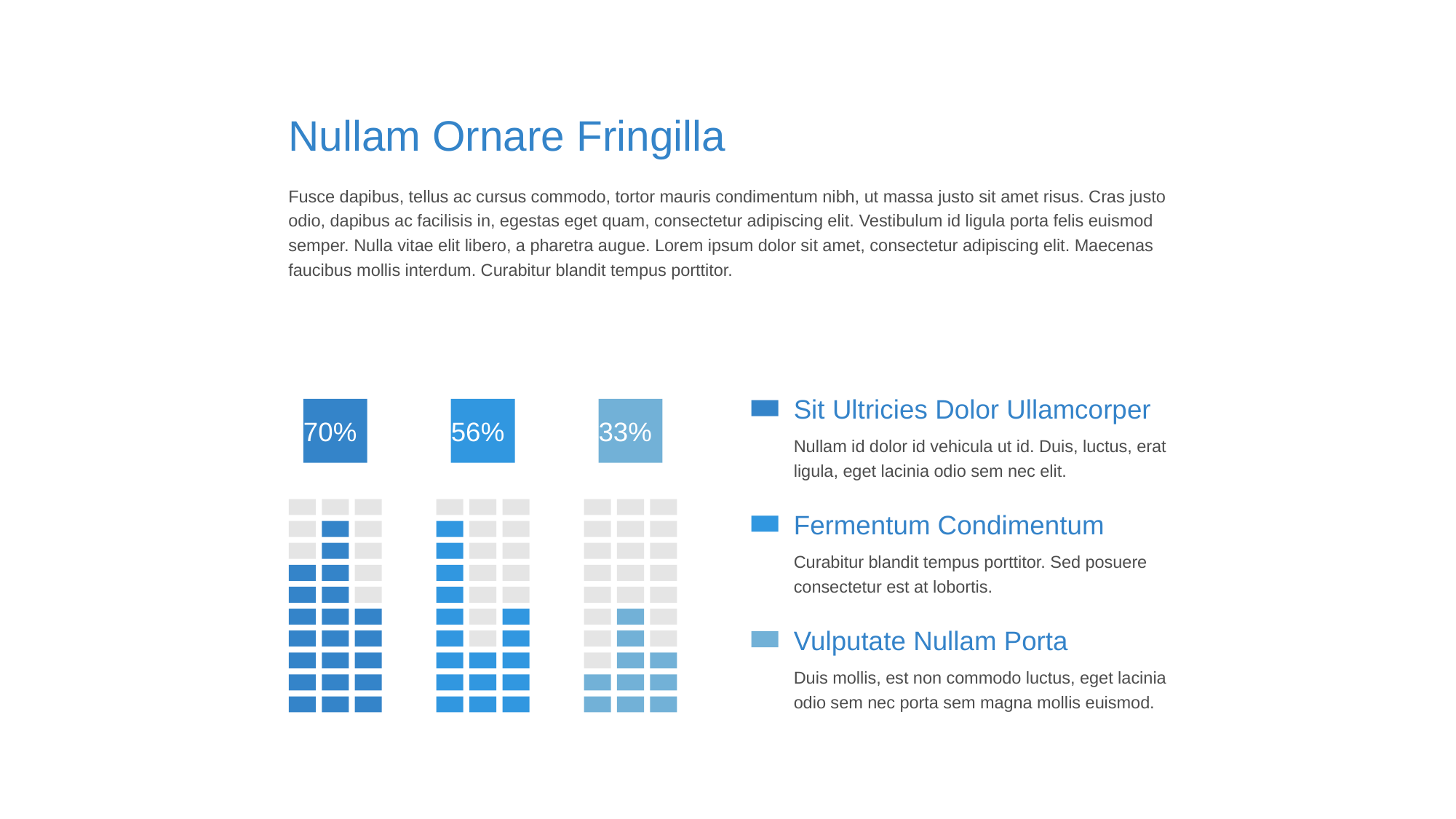

Nullam Ornare Fringilla
Fusce dapibus, tellus ac cursus commodo, tortor mauris condimentum nibh, ut massa justo sit amet risus. Cras justo odio, dapibus ac facilisis in, egestas eget quam, consectetur adipiscing elit. Vestibulum id ligula porta felis euismod semper. Nulla vitae elit libero, a pharetra augue. Lorem ipsum dolor sit amet, consectetur adipiscing elit. Maecenas faucibus mollis interdum. Curabitur blandit tempus porttitor.
Sit Ultricies Dolor Ullamcorper
Nullam id dolor id vehicula ut id. Duis, luctus, erat ligula, eget lacinia odio sem nec elit.

Fermentum Condimentum
Curabitur blandit tempus porttitor. Sed posuere consectetur est at lobortis.

Vulputate Nullam Porta
Duis mollis, est non commodo luctus, eget lacinia odio sem nec porta sem magna mollis euismod.

70%

56%

33%